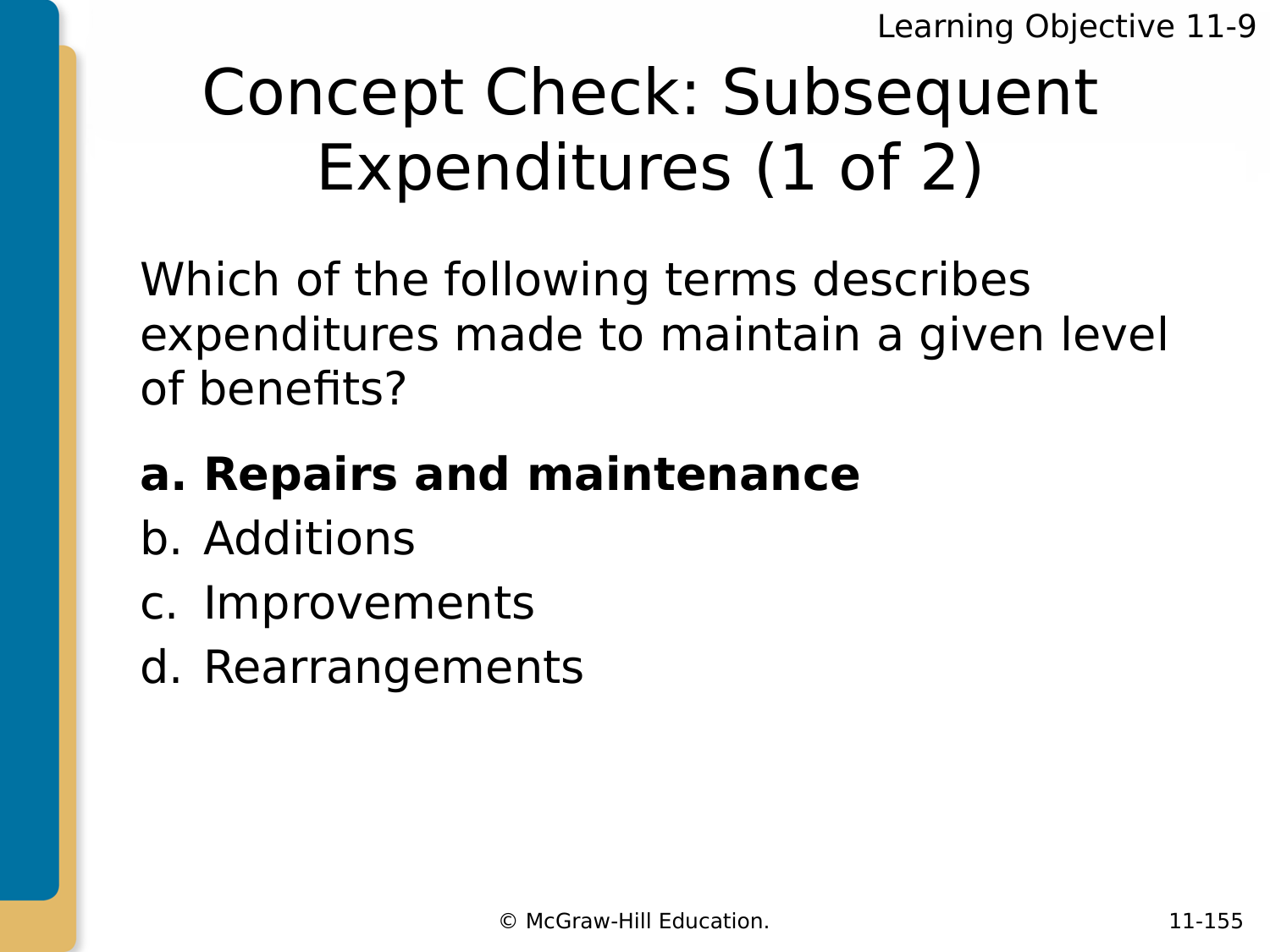

Learning Objective 11-9
# Concept Check: Subsequent Expenditures (1 of 2)
Which of the following terms describes expenditures made to maintain a given level of benefits?
Repairs and maintenance
Additions
Improvements
Rearrangements